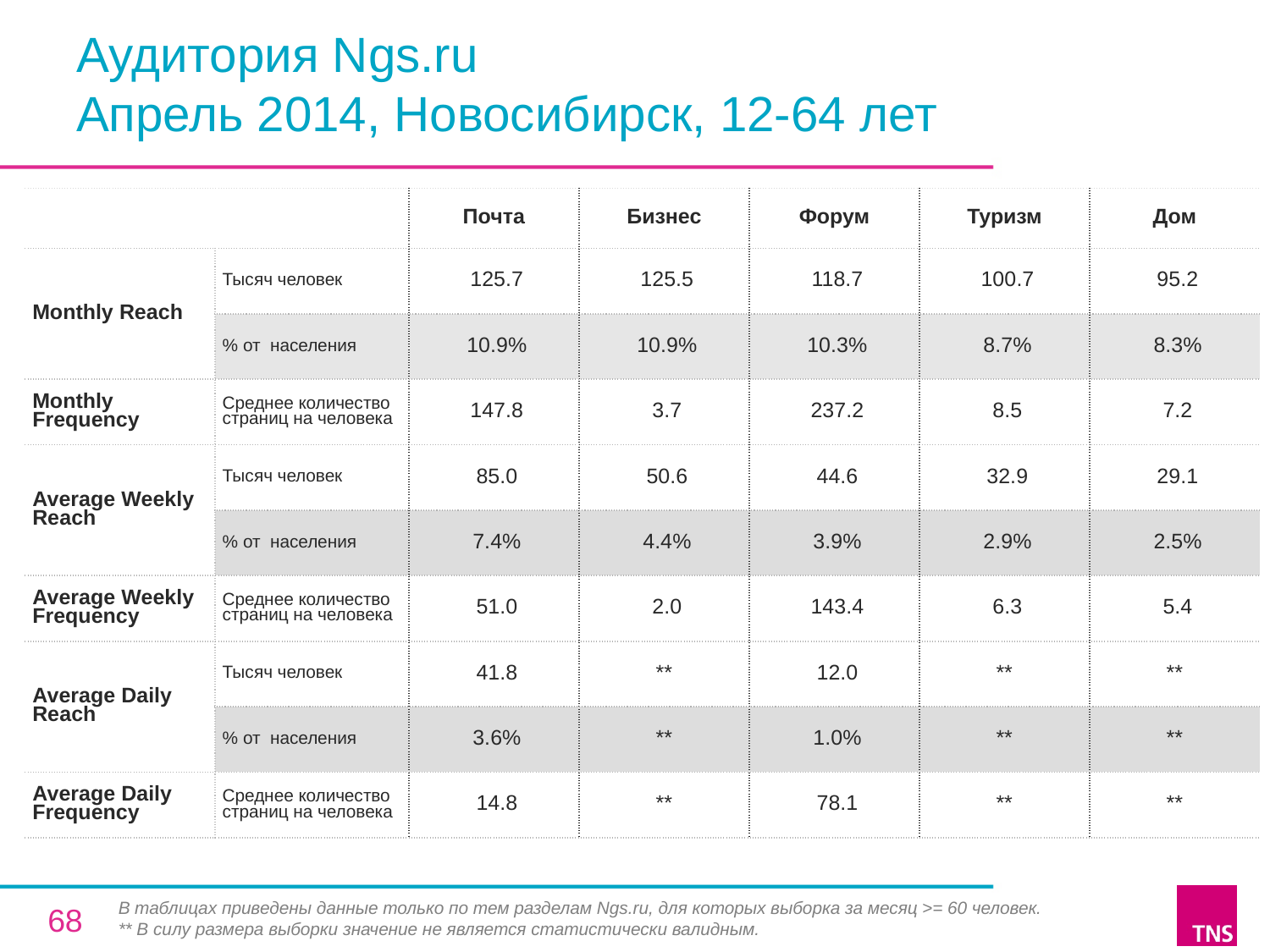

# Аудитория Ngs.ru Апрель 2014, Новосибирск, 12-64 лет
|  |  | Почта | Бизнес | Форум | Туризм | Дом |
| --- | --- | --- | --- | --- | --- | --- |
| Monthly Reach | Тысяч человек | 125.7 | 125.5 | 118.7 | 100.7 | 95.2 |
|  | % от населения | 10.9% | 10.9% | 10.3% | 8.7% | 8.3% |
| Monthly Frequency | Среднее количество страниц на человека | 147.8 | 3.7 | 237.2 | 8.5 | 7.2 |
| Average Weekly Reach | Тысяч человек | 85.0 | 50.6 | 44.6 | 32.9 | 29.1 |
|  | % от населения | 7.4% | 4.4% | 3.9% | 2.9% | 2.5% |
| Average Weekly Frequency | Среднее количество страниц на человека | 51.0 | 2.0 | 143.4 | 6.3 | 5.4 |
| Average Daily Reach | Тысяч человек | 41.8 | \*\* | 12.0 | \*\* | \*\* |
|  | % от населения | 3.6% | \*\* | 1.0% | \*\* | \*\* |
| Average Daily Frequency | Среднее количество страниц на человека | 14.8 | \*\* | 78.1 | \*\* | \*\* |
В таблицах приведены данные только по тем разделам Ngs.ru, для которых выборка за месяц >= 60 человек.
** В силу размера выборки значение не является статистически валидным.
68